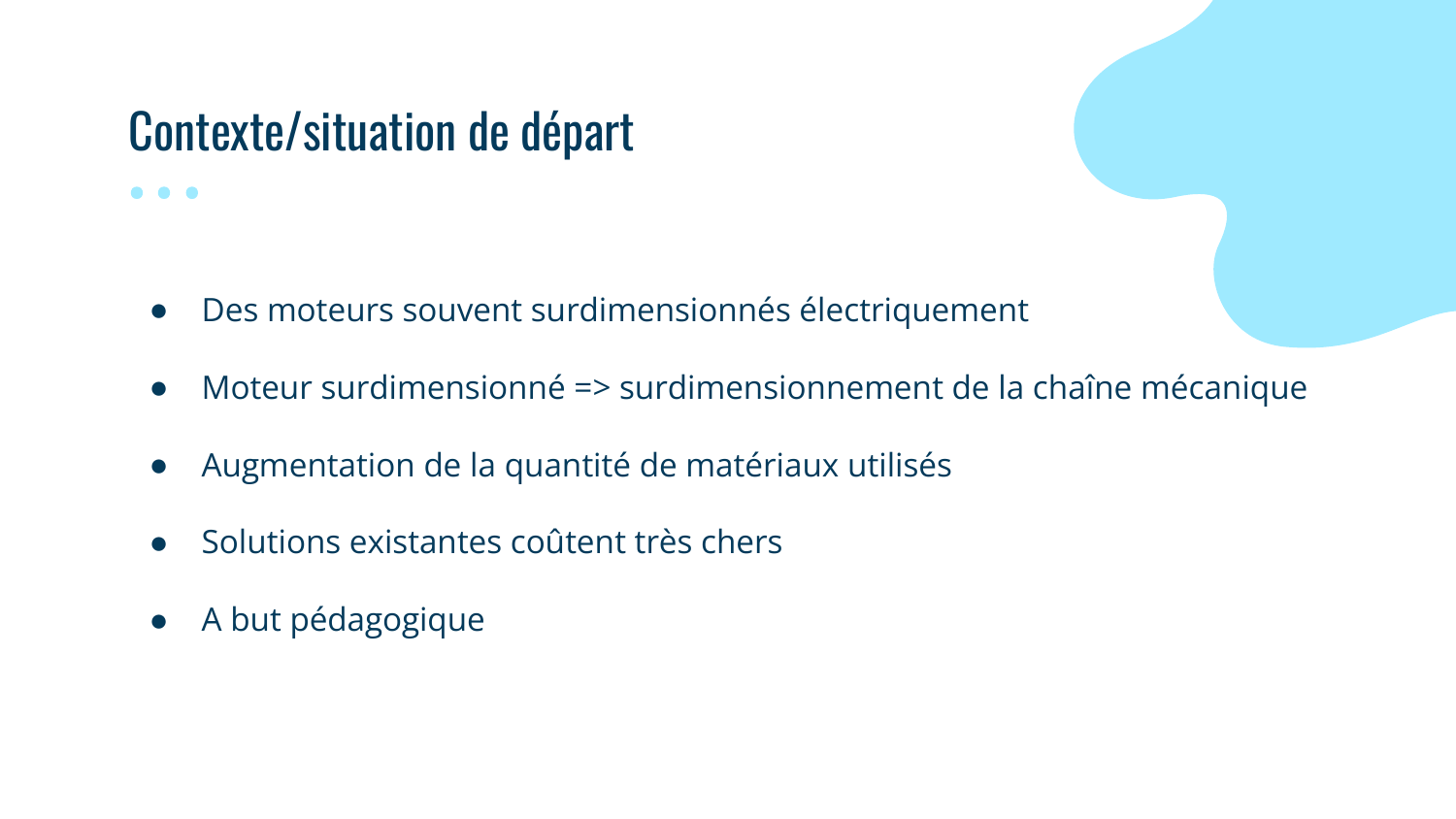

# Contexte/situation de départ

Des moteurs souvent surdimensionnés électriquement
Moteur surdimensionné => surdimensionnement de la chaîne mécanique
Augmentation de la quantité de matériaux utilisés
Solutions existantes coûtent très chers
A but pédagogique